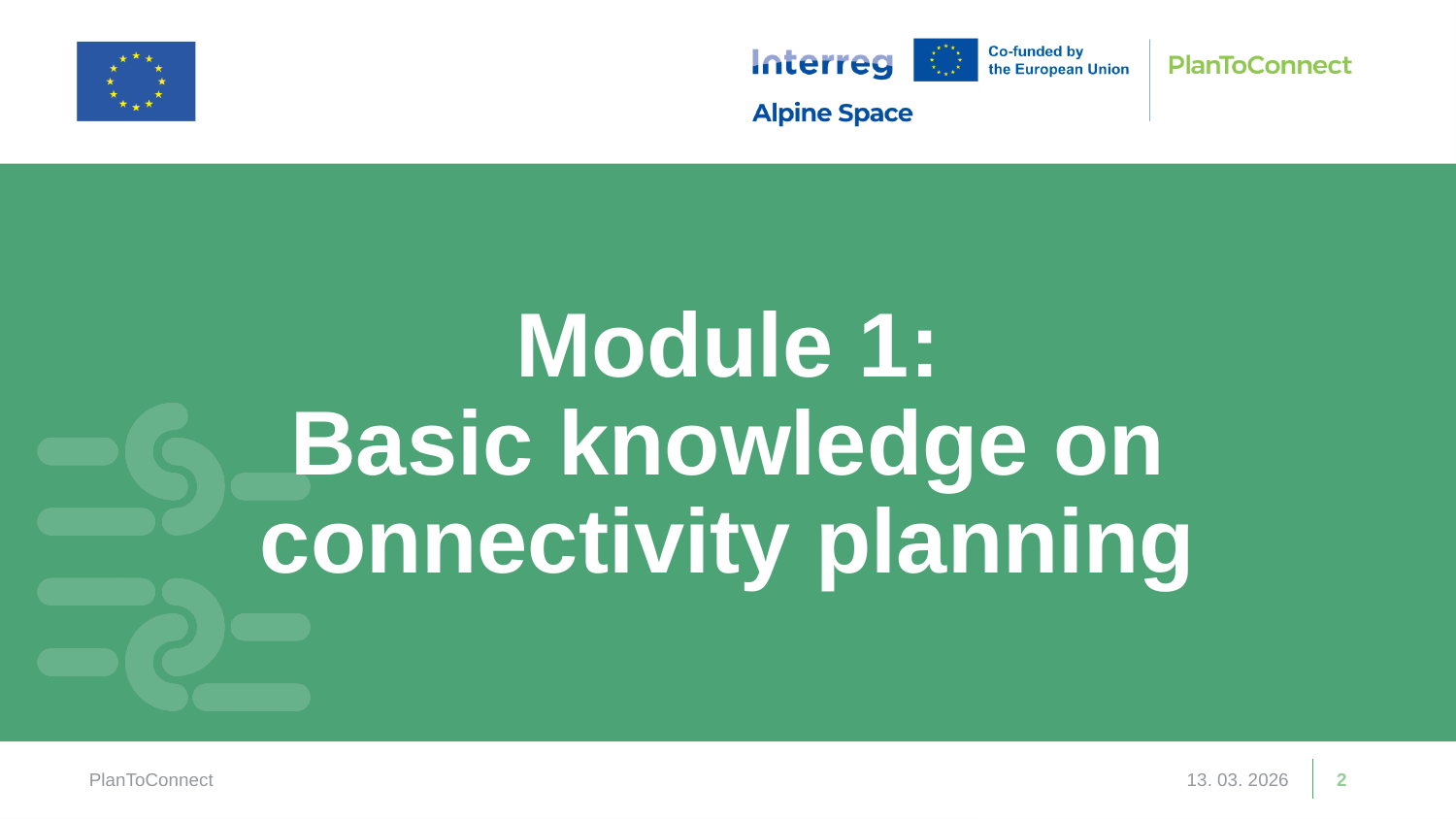

# Module 1: Basic knowledge on connectivity planning

PlanToConnect
13. 03. 2026
2